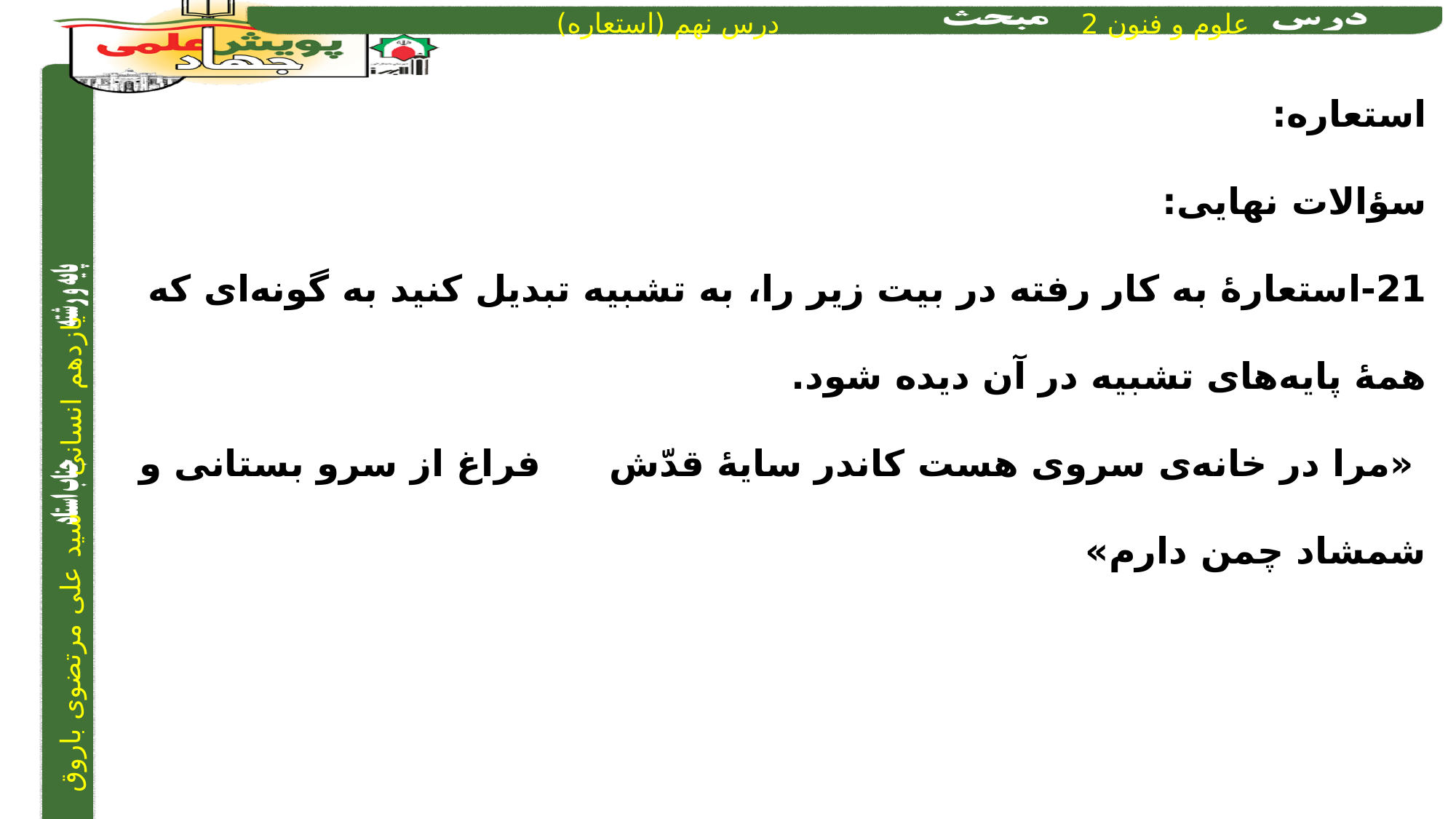

استعاره:
سؤالات نهایی:
21-استعارۀ به کار رفته در بیت زیر را، به تشبیه تبدیل کنید به گونه‌ای که همۀ پایه‌های تشبیه در آن دیده شود.
 «مرا در خانه‌ی سروی هست کاندر سایۀ قدّش	 	 فراغ از سرو بستانی و شمشاد چمن دارم»